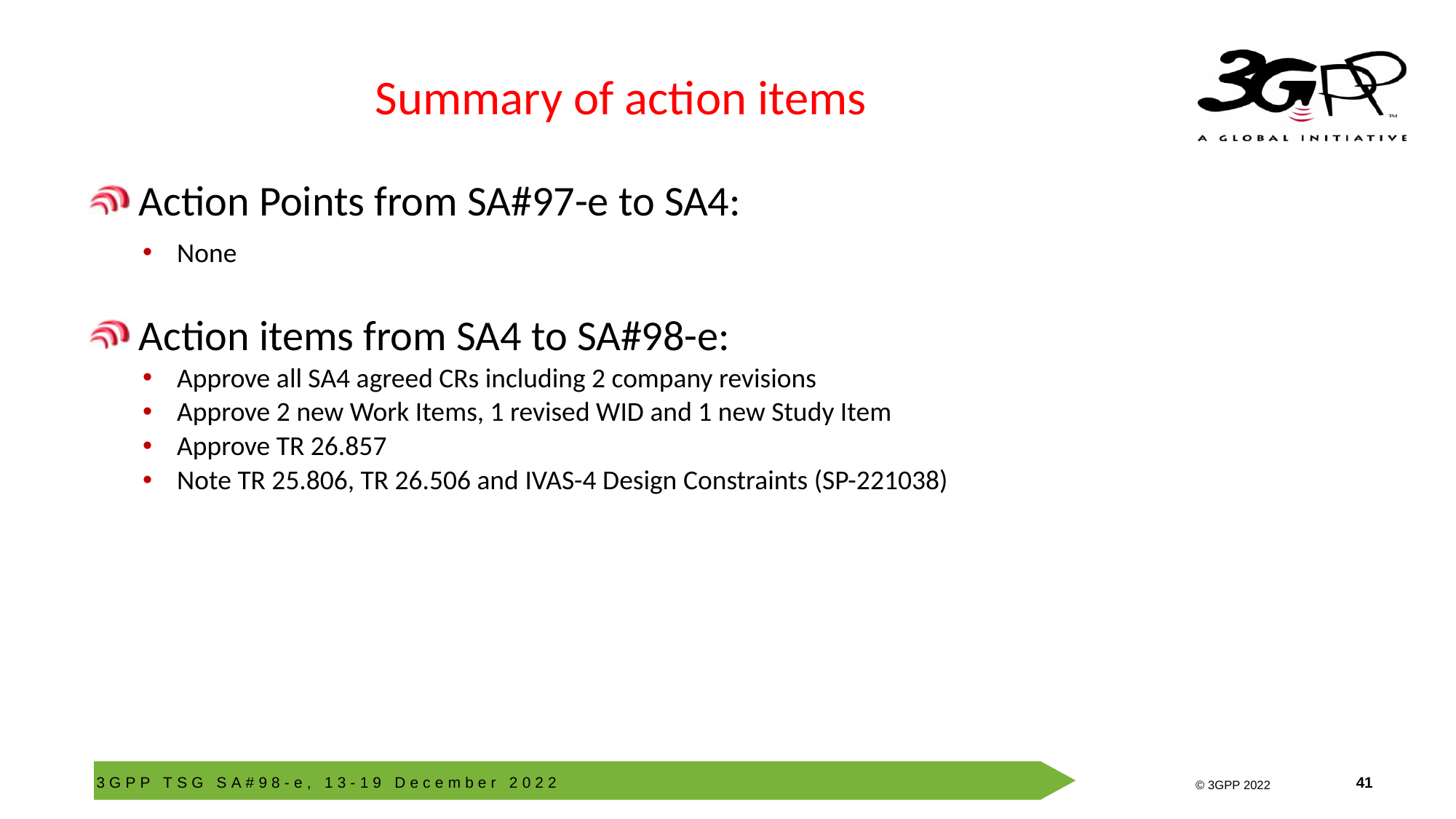

# Summary of action items
 Action Points from SA#97-e to SA4:
None
 Action items from SA4 to SA#98-e:
Approve all SA4 agreed CRs including 2 company revisions
Approve 2 new Work Items, 1 revised WID and 1 new Study Item
Approve TR 26.857
Note TR 25.806, TR 26.506 and IVAS-4 Design Constraints (SP-221038)